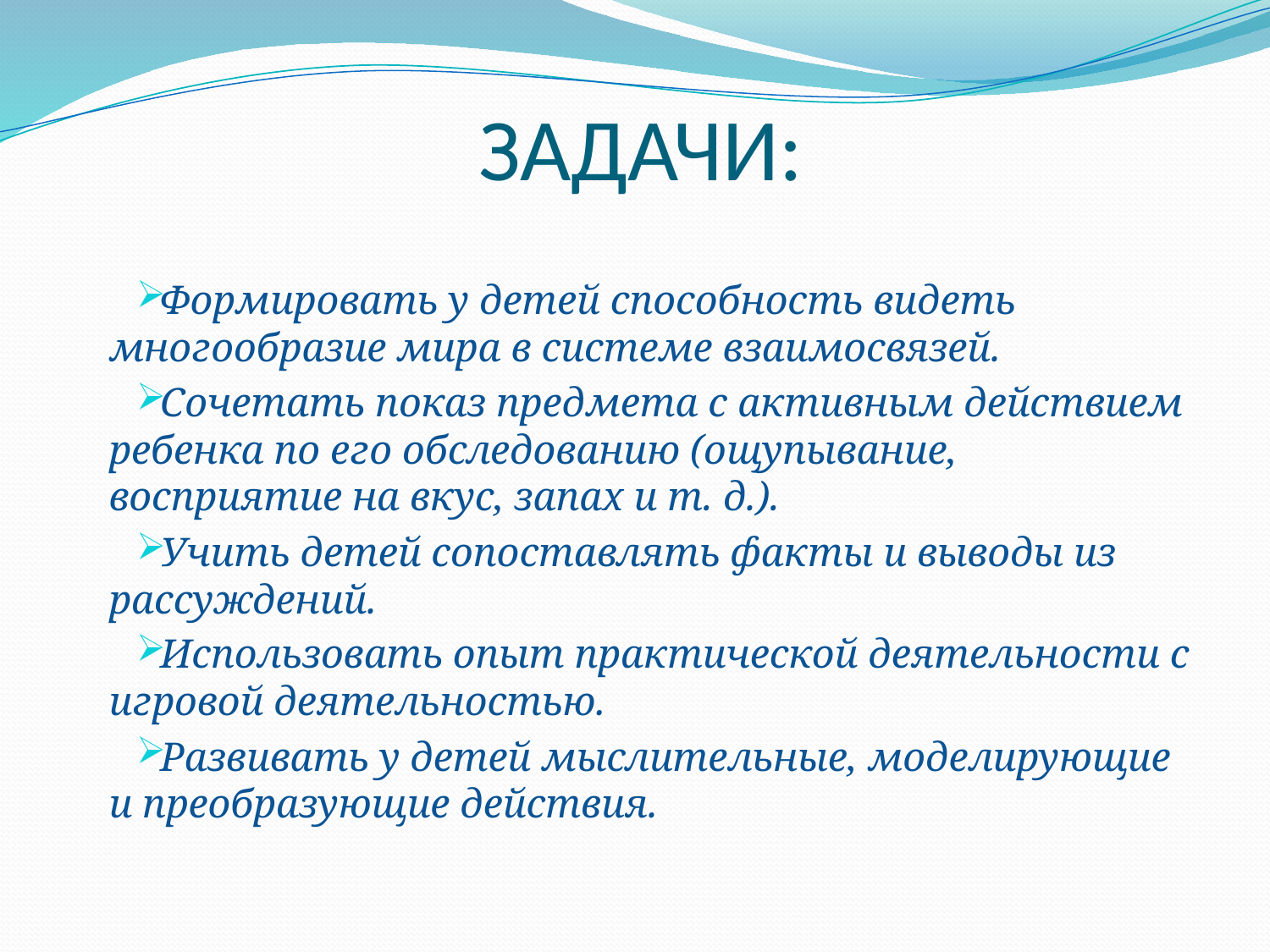

# ЗАДАЧИ:
Формировать у детей способность видеть многообразие мира в системе взаимосвязей.
Сочетать показ предмета с активным действием ребенка по его обследованию (ощупывание, восприятие на вкус, запах и т. д.).
Учить детей сопоставлять факты и выводы из рассуждений.
Использовать опыт практической деятельности с игровой деятельностью.
Развивать у детей мыслительные, моделирующие и преобразующие действия.